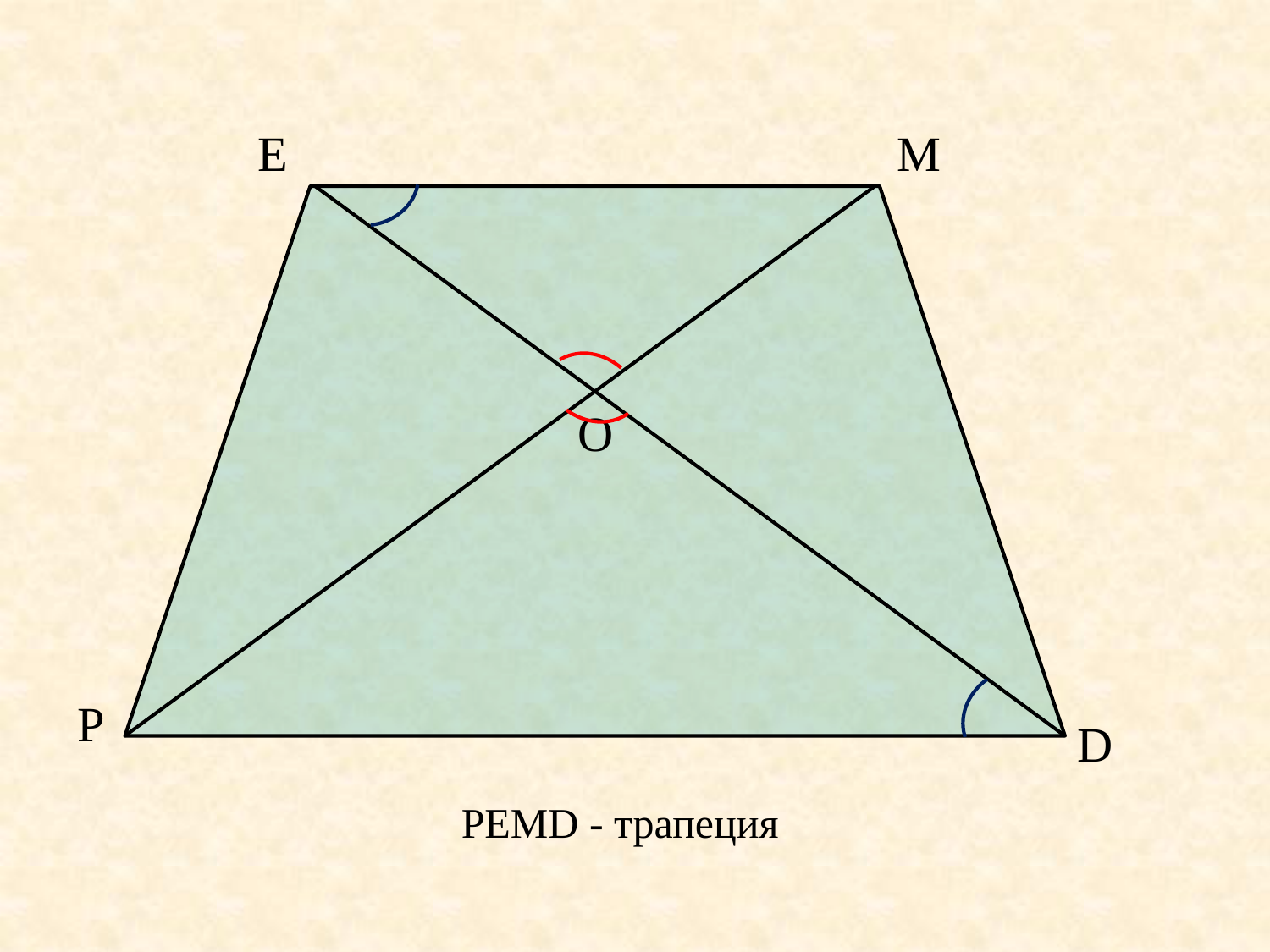

E
M

O

P
D
PEMD - трапеция